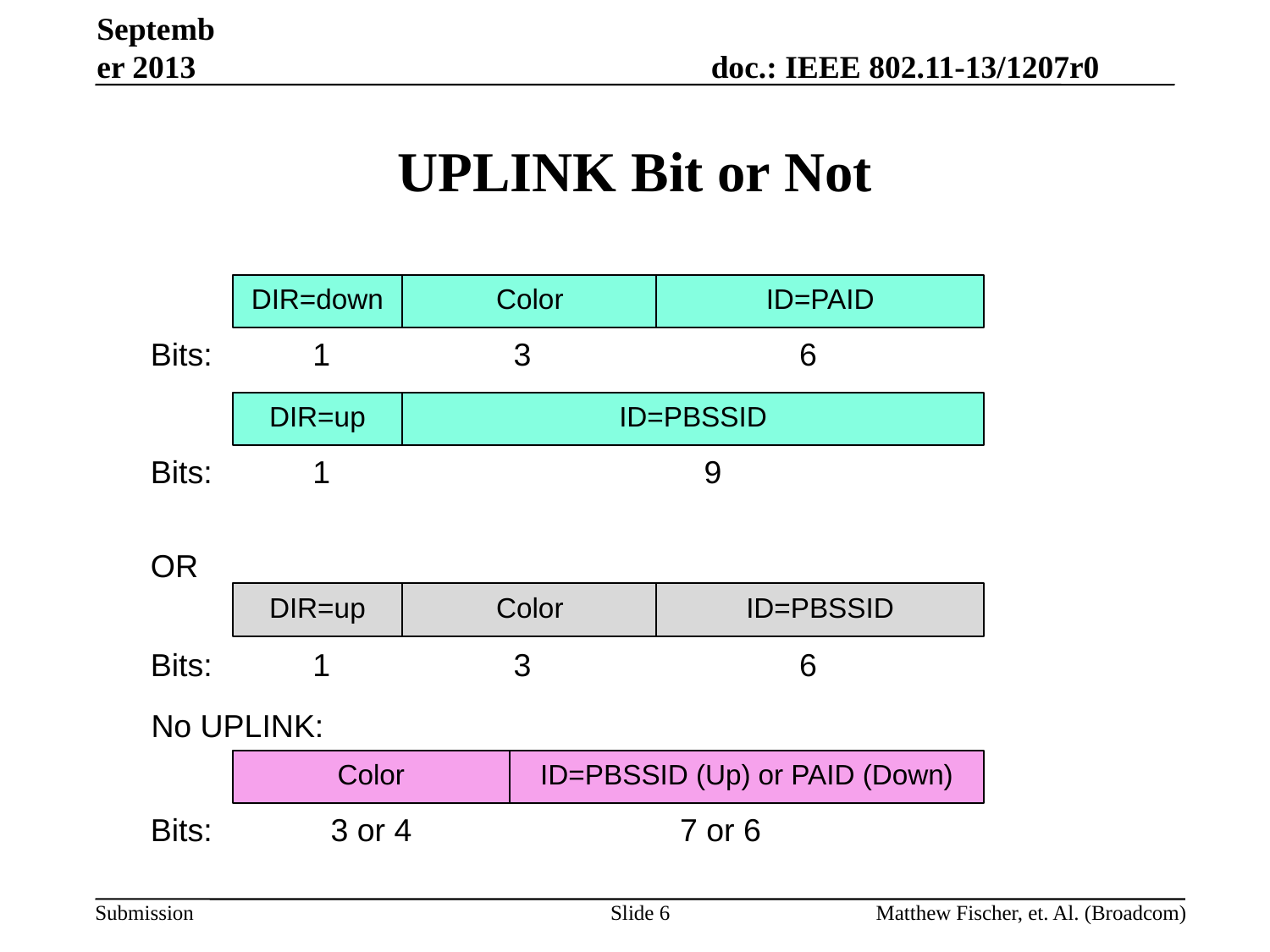

September 2013
# UPLINK Bit or Not
DIR=down
Color
ID=PAID
Bits:
1
3
6
DIR=up
ID=PBSSID
Bits:
1
9
OR
DIR=up
Color
ID=PBSSID
Bits:
1
3
6
No UPLINK:
Color
ID=PBSSID (Up) or PAID (Down)
Bits:
3 or 4
7 or 6
Slide 6
Matthew Fischer, et. Al. (Broadcom)